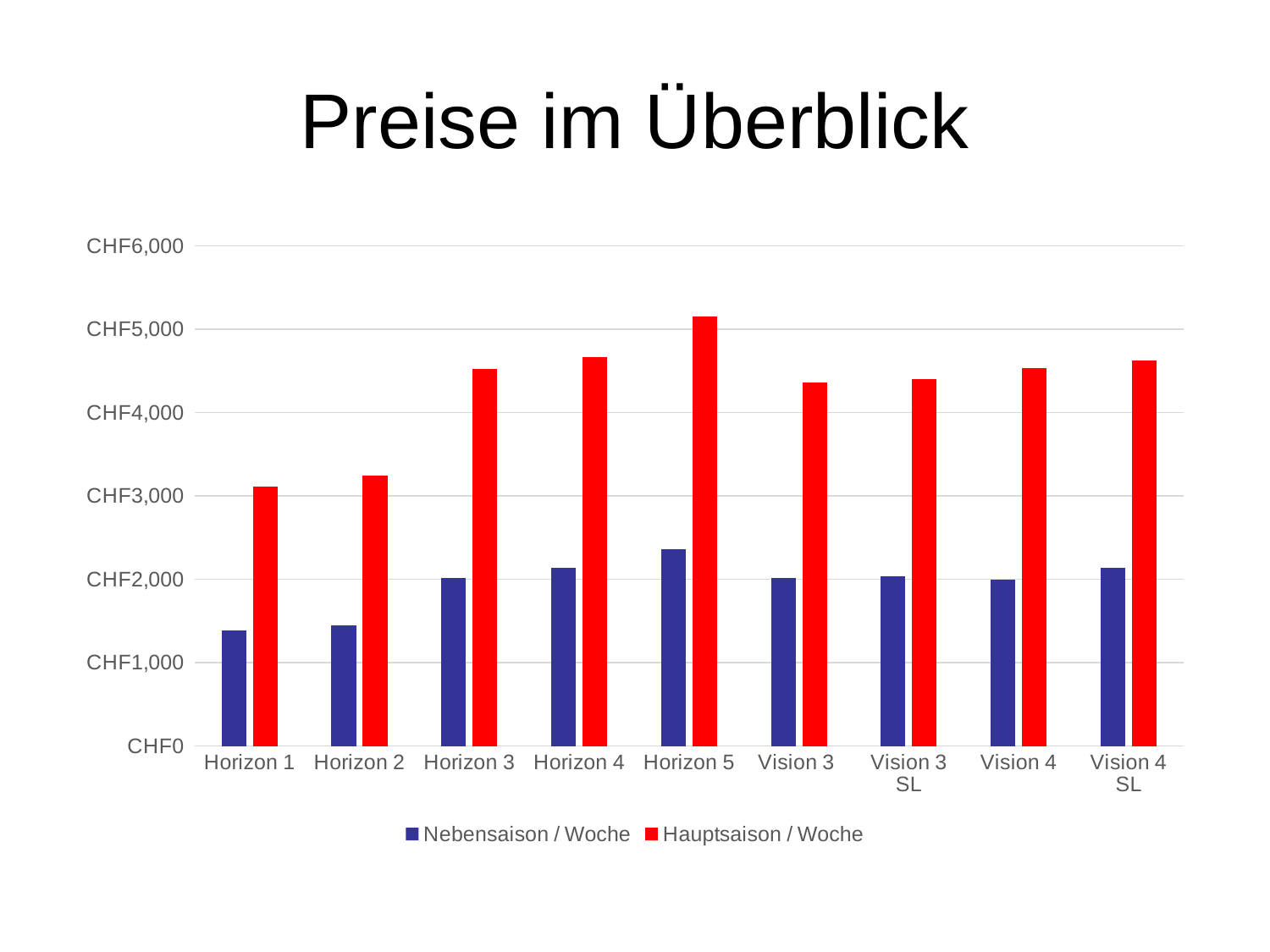

# Preise im Überblick

### Chart

| Category | Nebensaison / Woche | Hauptsaison / Woche |
|---|---|---|
| Horizon 1 | 1390.0 | 3115.0 |
| Horizon 2 | 1445.0 | 3245.0 |
| Horizon 3 | 2015.0 | 4525.0 |
| Horizon 4 | 2135.0 | 4665.0 |
| Horizon 5 | 2360.0 | 5155.0 |
| Vision 3  | 2015.0 | 4360.0 |
| Vision 3 SL | 2040.0 | 4405.0 |
| Vision 4 | 1995.0 | 4535.0 |
| Vision 4 SL | 2140.0 | 4625.0 |